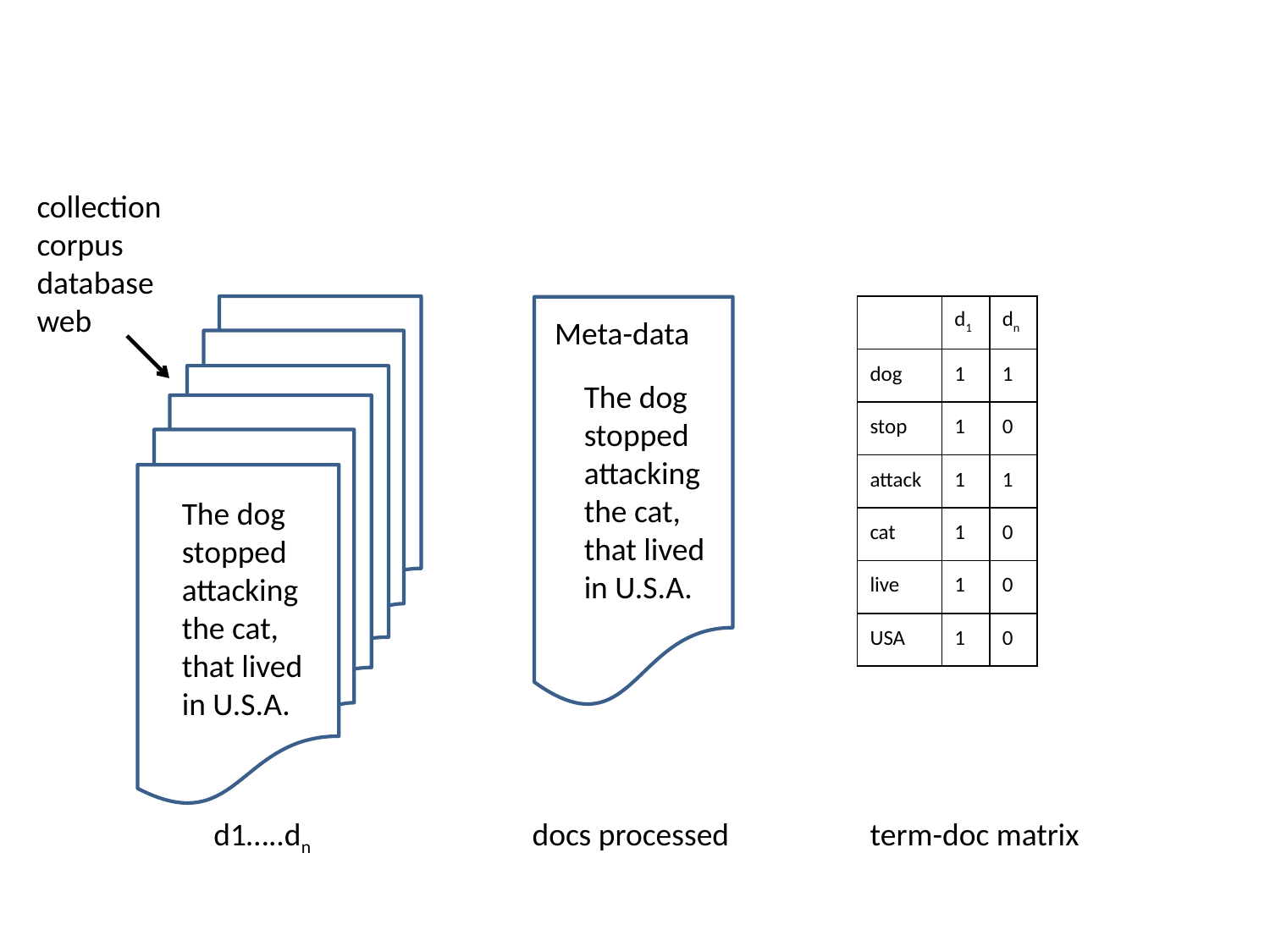

#
collection corpus
database web

|  | d1 | dn |
| --- | --- | --- |
| dog | 1 | 1 |
| stop | 1 | 0 |
| attack | 1 | 1 |
| cat | 1 | 0 |
| live | 1 | 0 |
| USA | 1 | 0 |

Meta-data
The dog stopped attacking the cat, that lived in U.S.A.
The dog stopped attacking the cat, that lived in U.S.A.
d1…..dn		         docs processed    	   term-doc matrix